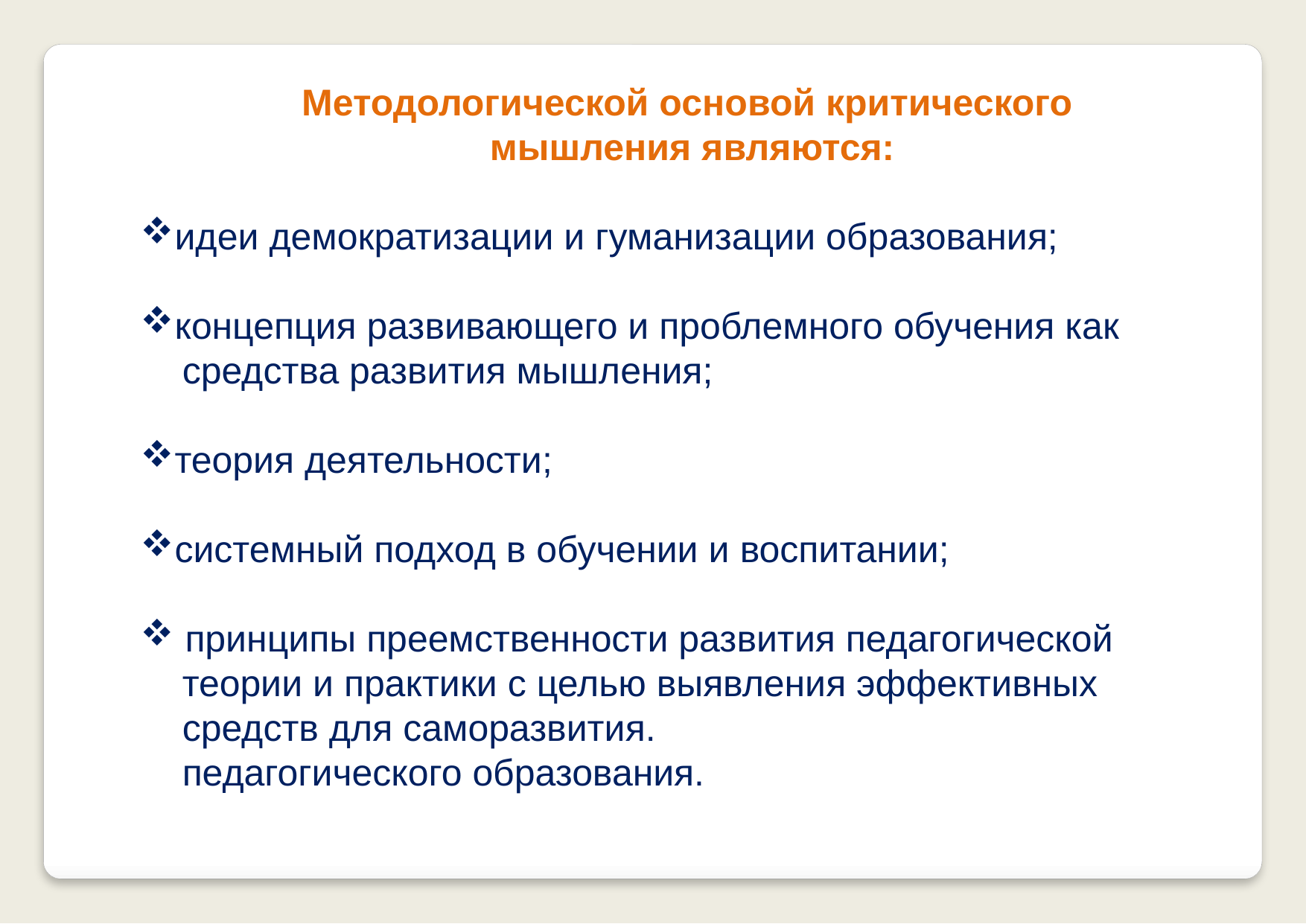

Методологической основой критического
мышления являются:

идеи демократизации и гуманизации образования;

концепция развивающего и проблемного обучения как
    средства развития мышления;

теория деятельности;

системный подход в обучении и воспитании;

 принципы преемственности развития педагогической
    теории и практики с целью выявления эффективных
    средств для саморазвития.
    педагогического образования.